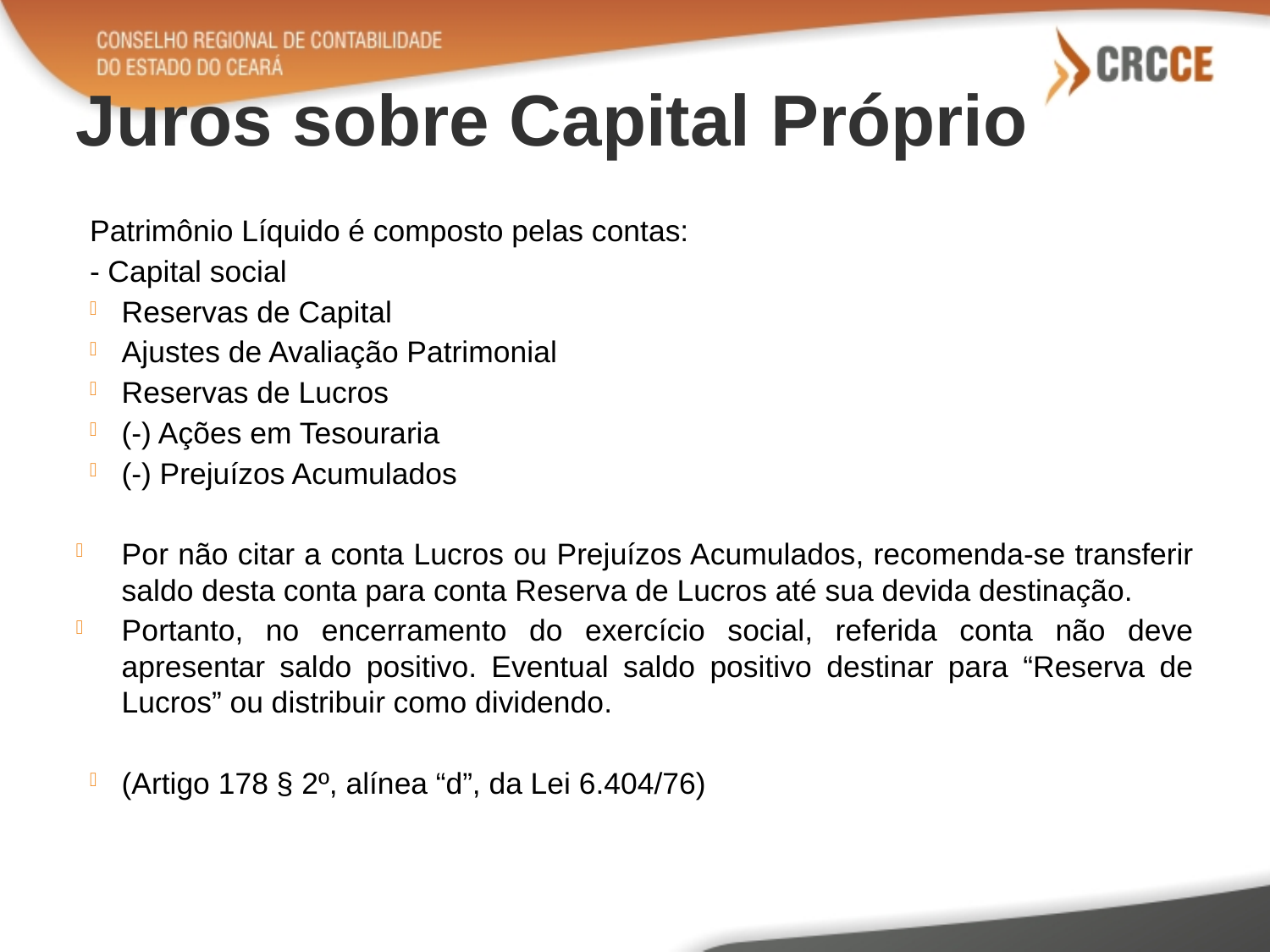

# Juros sobre Capital Próprio
Patrimônio Líquido é composto pelas contas:
- Capital social
Reservas de Capital
Ajustes de Avaliação Patrimonial
Reservas de Lucros
(-) Ações em Tesouraria
(-) Prejuízos Acumulados

Por não citar a conta Lucros ou Prejuízos Acumulados, recomenda-se transferir saldo desta conta para conta Reserva de Lucros até sua devida destinação.
Portanto, no encerramento do exercício social, referida conta não deve apresentar saldo positivo. Eventual saldo positivo destinar para “Reserva de Lucros” ou distribuir como dividendo.

(Artigo 178 § 2º, alínea “d”, da Lei 6.404/76)